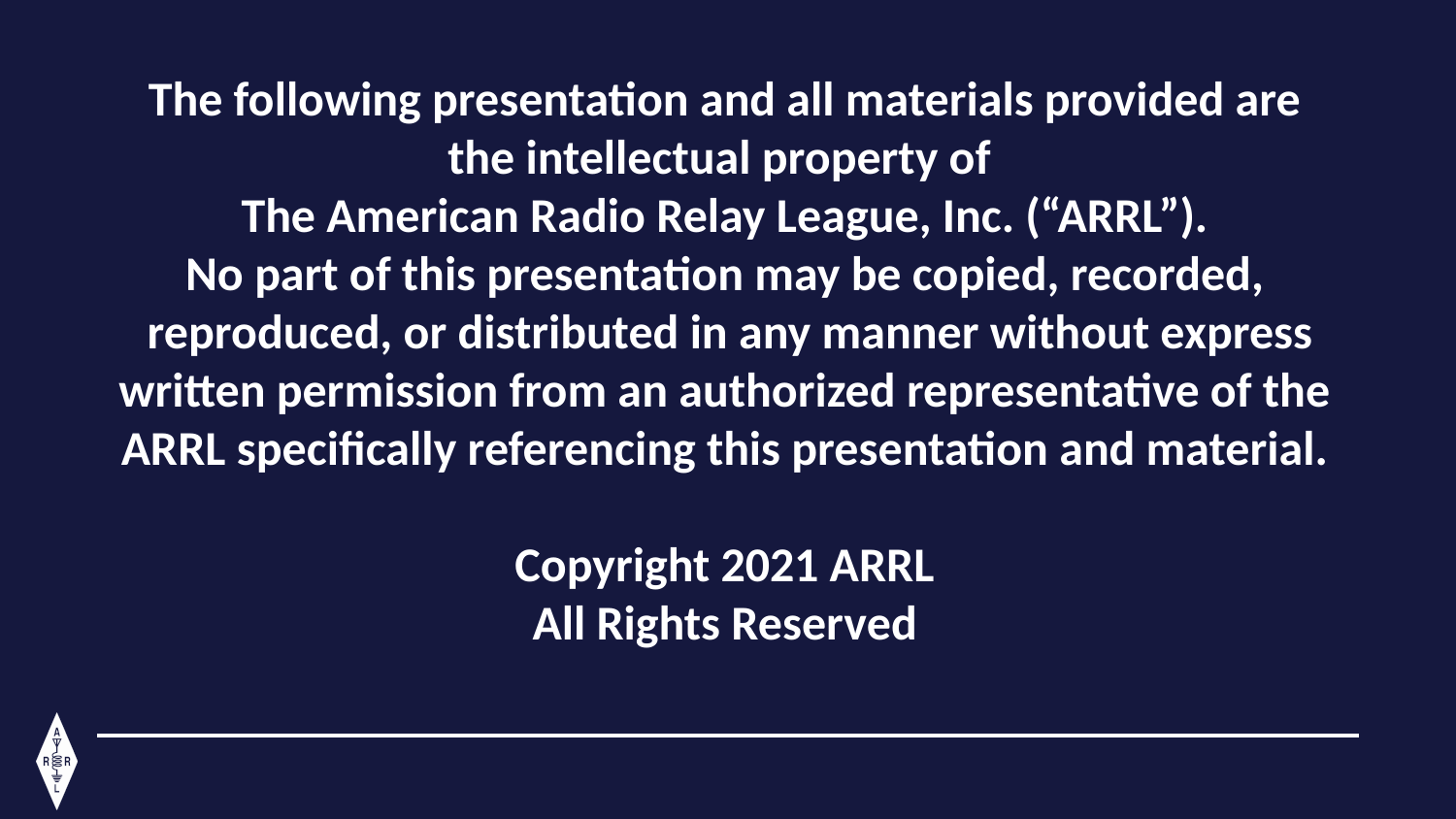

The following presentation and all materials provided are the intellectual property of
The American Radio Relay League, Inc. (“ARRL”).
No part of this presentation may be copied, recorded,  reproduced, or distributed in any manner without express written permission from an authorized representative of the ARRL specifically referencing this presentation and material.

Copyright 2021 ARRL
All Rights Reserved